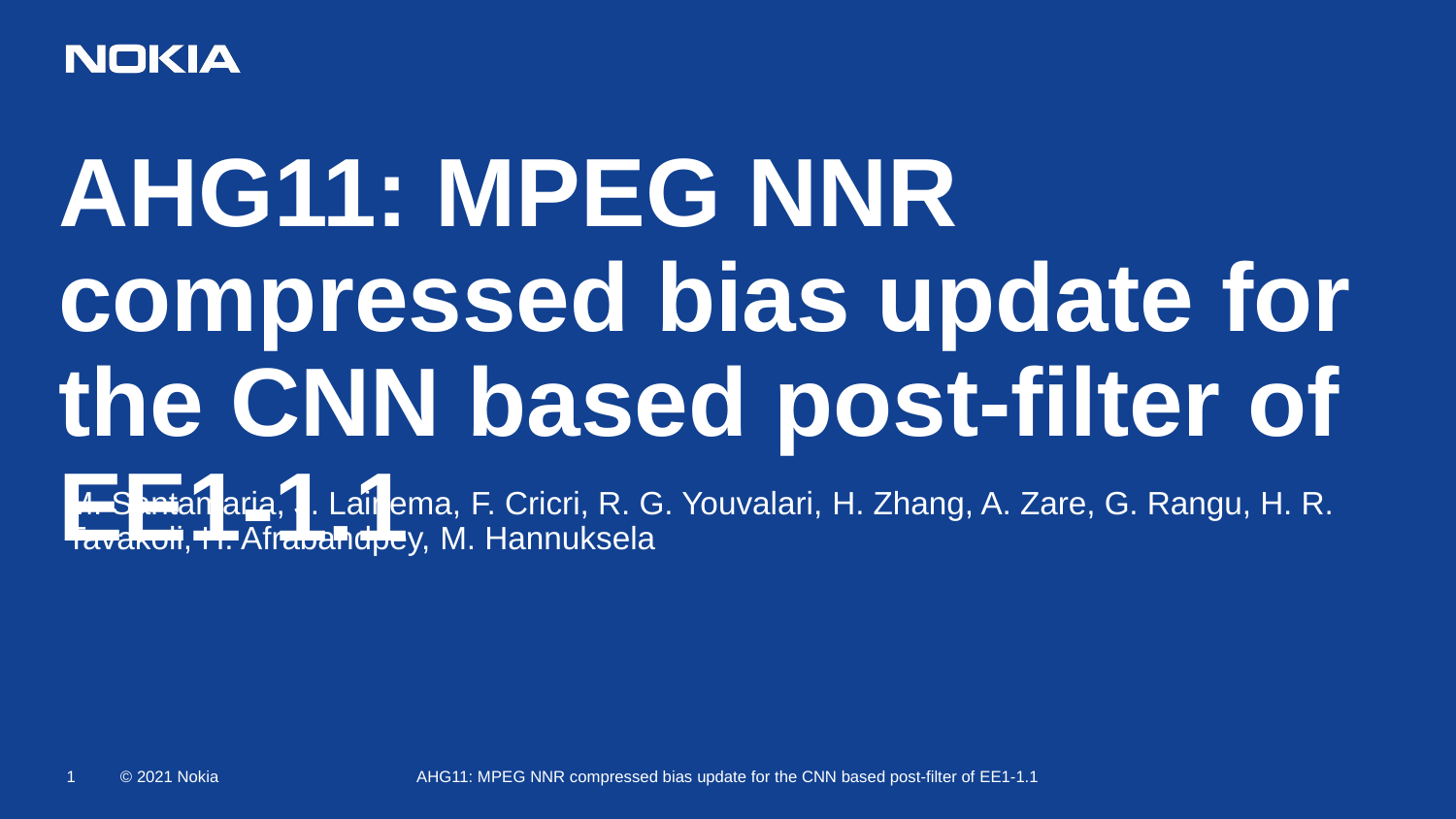

AHG11: MPEG NNR compressed bias update for the CNN based post-filter of EE1-1.1
M. Santamaria, J. Lainema, F. Cricri, R. G. Youvalari, H. Zhang, A. Zare, G. Rangu, H. R. Tavakoli, H. Afrabandpey, M. Hannuksela
AHG11: MPEG NNR compressed bias update for the CNN based post-filter of EE1-1.1